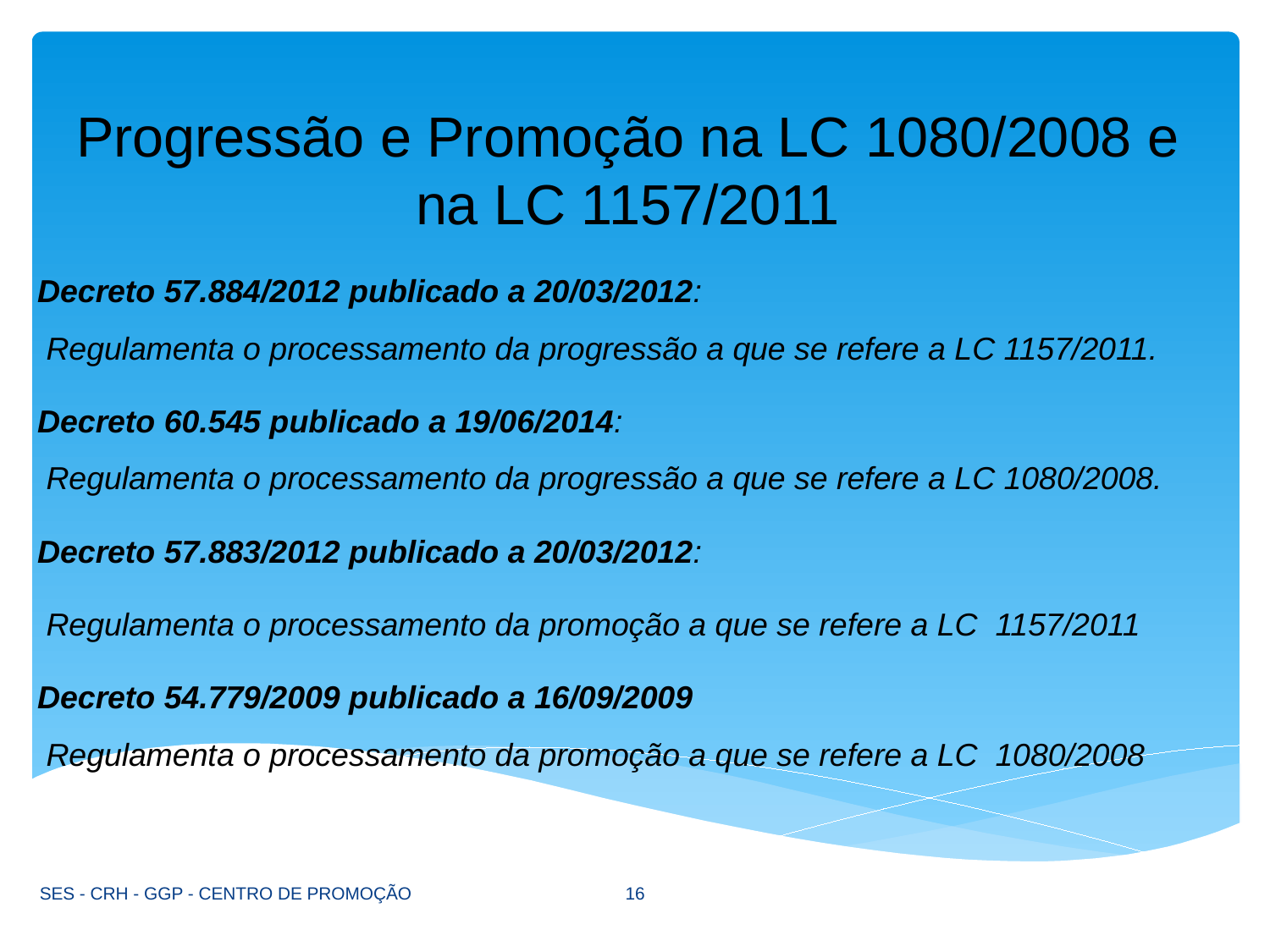

Progressão e Promoção na LC 1080/2008 e na LC 1157/2011
Decreto 57.884/2012 publicado a 20/03/2012:
 Regulamenta o processamento da progressão a que se refere a LC 1157/2011.
Decreto 60.545 publicado a 19/06/2014:
 Regulamenta o processamento da progressão a que se refere a LC 1080/2008.
Decreto 57.883/2012 publicado a 20/03/2012:
 Regulamenta o processamento da promoção a que se refere a LC  1157/2011
Decreto 54.779/2009 publicado a 16/09/2009
 Regulamenta o processamento da promoção a que se refere a LC  1080/2008

16
SES - CRH - GGP - CENTRO DE PROMOÇÃO